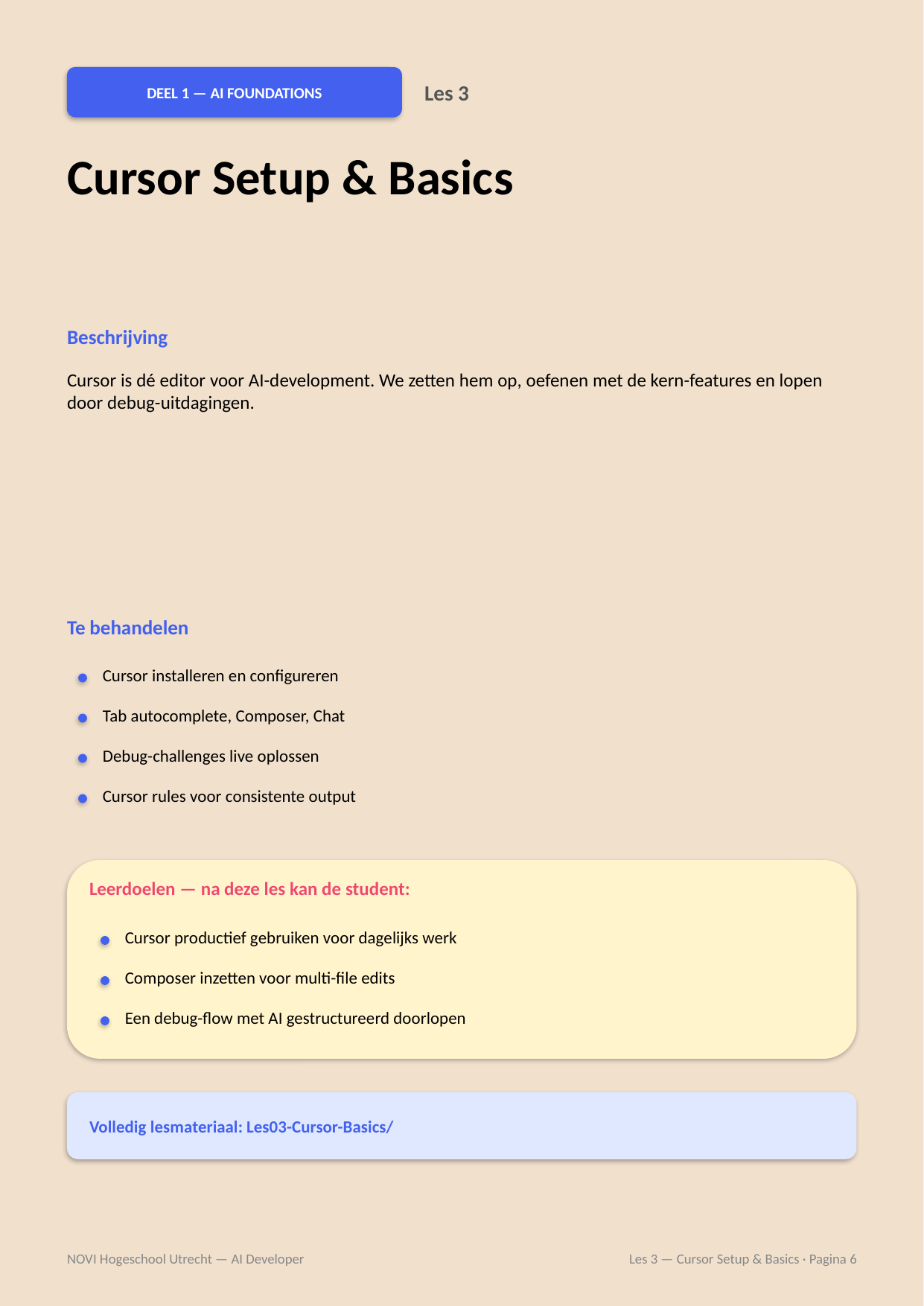

DEEL 1 — AI FOUNDATIONS
Les 3
Cursor Setup & Basics
Beschrijving
Cursor is dé editor voor AI-development. We zetten hem op, oefenen met de kern-features en lopen door debug-uitdagingen.
Te behandelen
Cursor installeren en configureren

Tab autocomplete, Composer, Chat

Debug-challenges live oplossen

Cursor rules voor consistente output

Leerdoelen — na deze les kan de student:
Cursor productief gebruiken voor dagelijks werk

Composer inzetten voor multi-file edits

Een debug-flow met AI gestructureerd doorlopen

Volledig lesmateriaal: Les03-Cursor-Basics/
NOVI Hogeschool Utrecht — AI Developer
Les 3 — Cursor Setup & Basics · Pagina 6